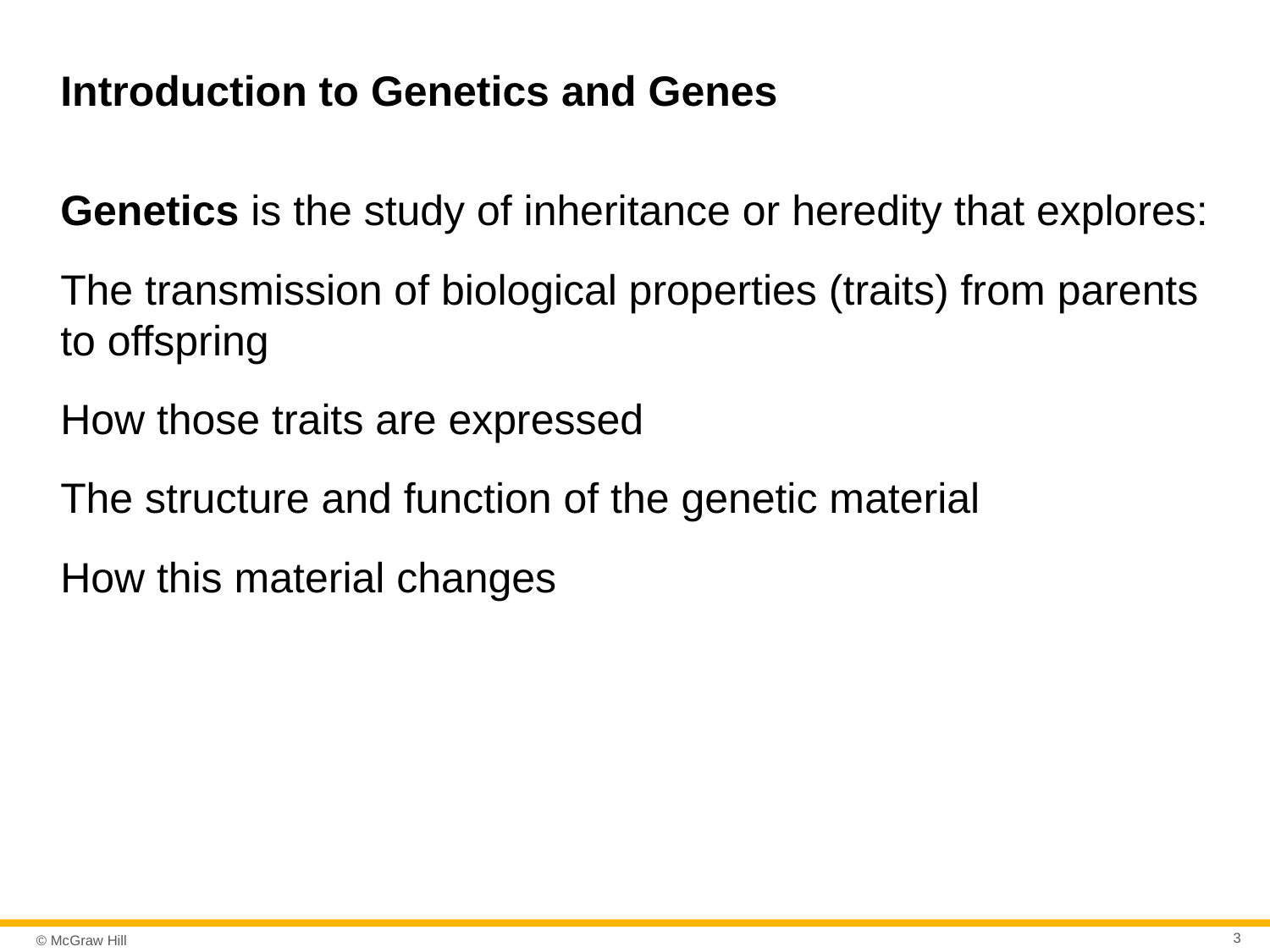

# Introduction to Genetics and Genes
Genetics is the study of inheritance or heredity that explores:
The transmission of biological properties (traits) from parents to offspring
How those traits are expressed
The structure and function of the genetic material
How this material changes